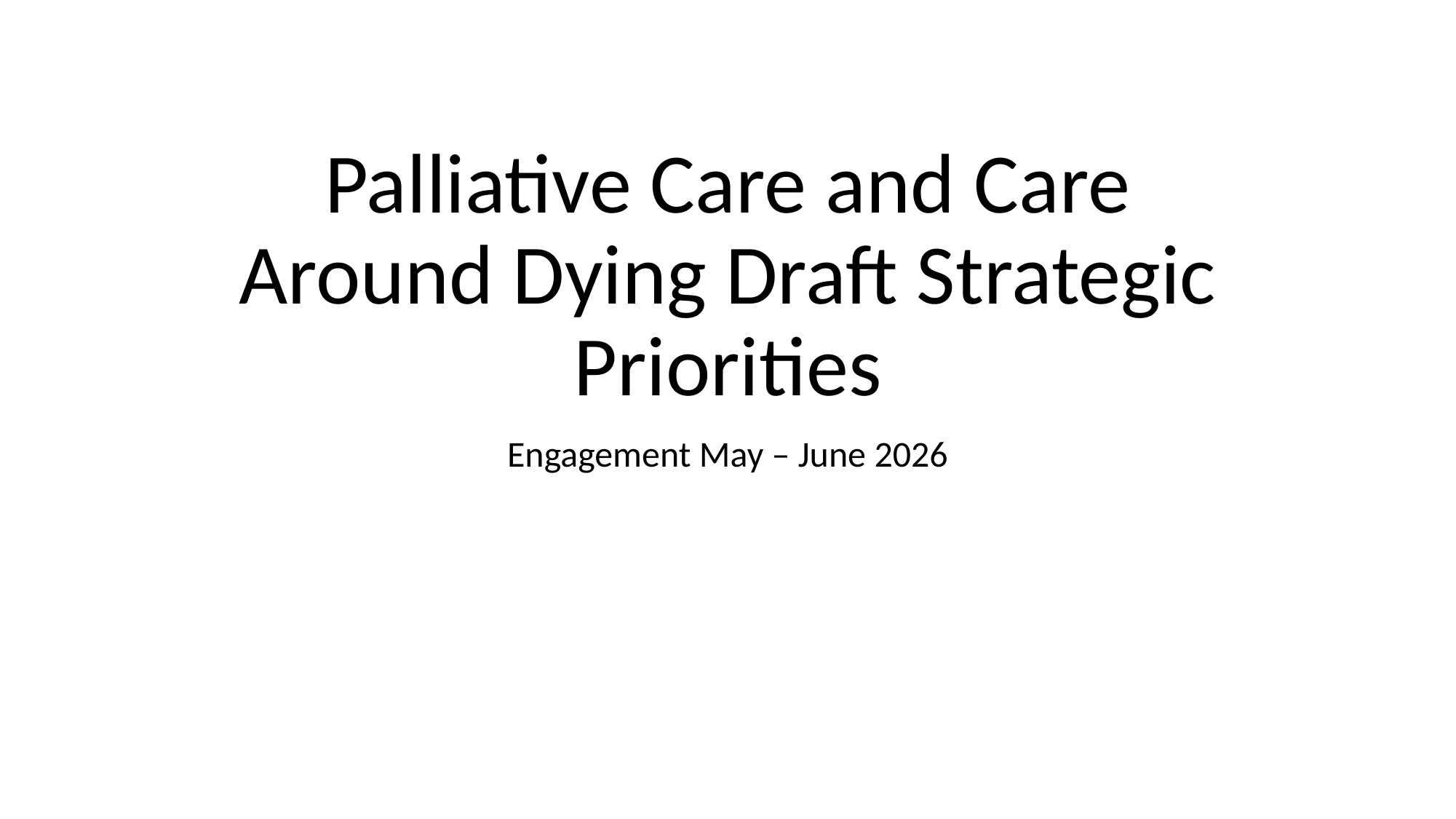

# Palliative Care and Care Around Dying Draft Strategic Priorities
Engagement May – June 2026